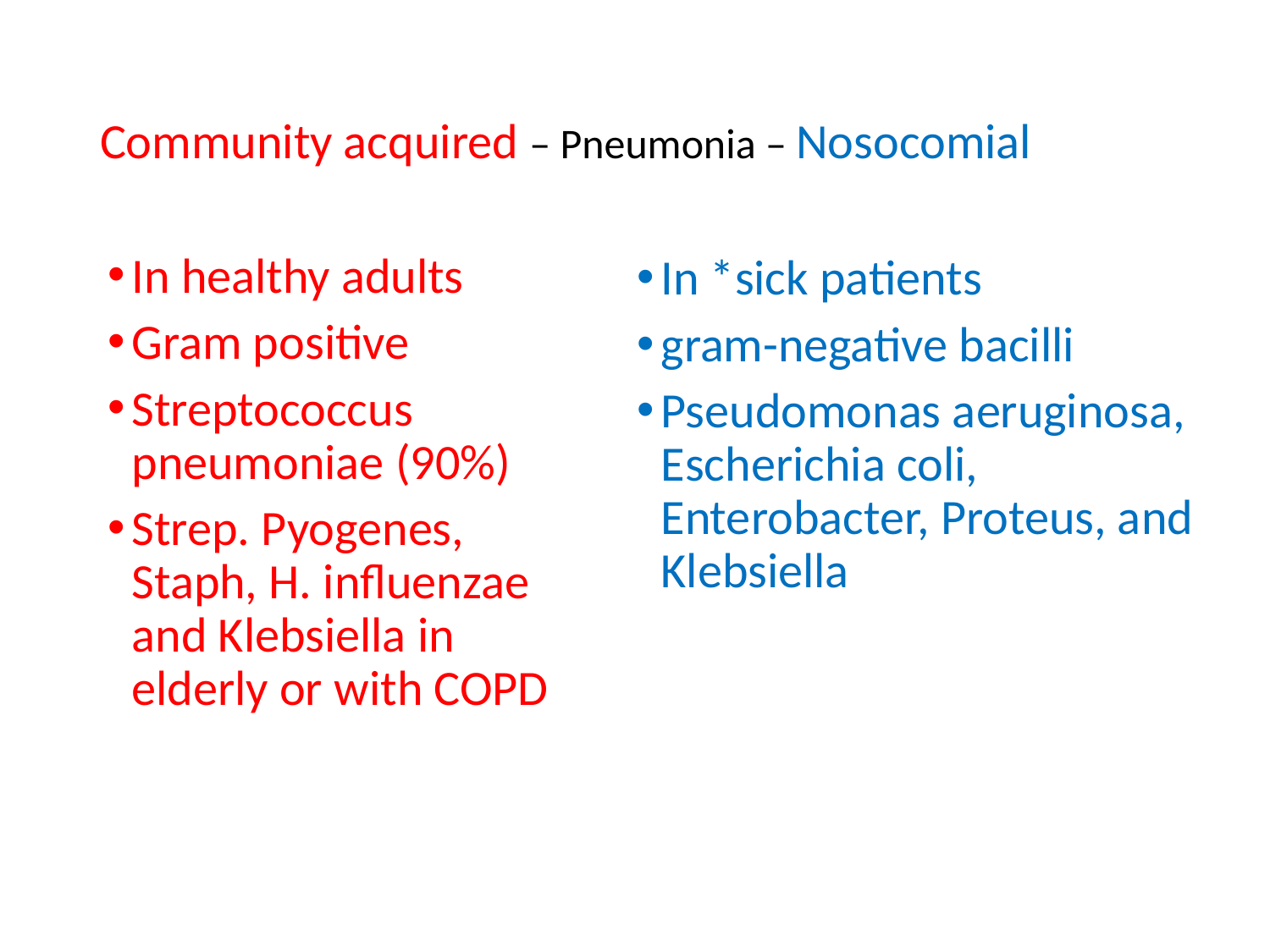

# Community acquired – Pneumonia – Nosocomial
In healthy adults
Gram positive
Streptococcus pneumoniae (90%)
Strep. Pyogenes, Staph, H. influenzae and Klebsiella in elderly or with COPD
In *sick patients
gram-negative bacilli
Pseudomonas aeruginosa, Escherichia coli, Enterobacter, Proteus, and Klebsiella